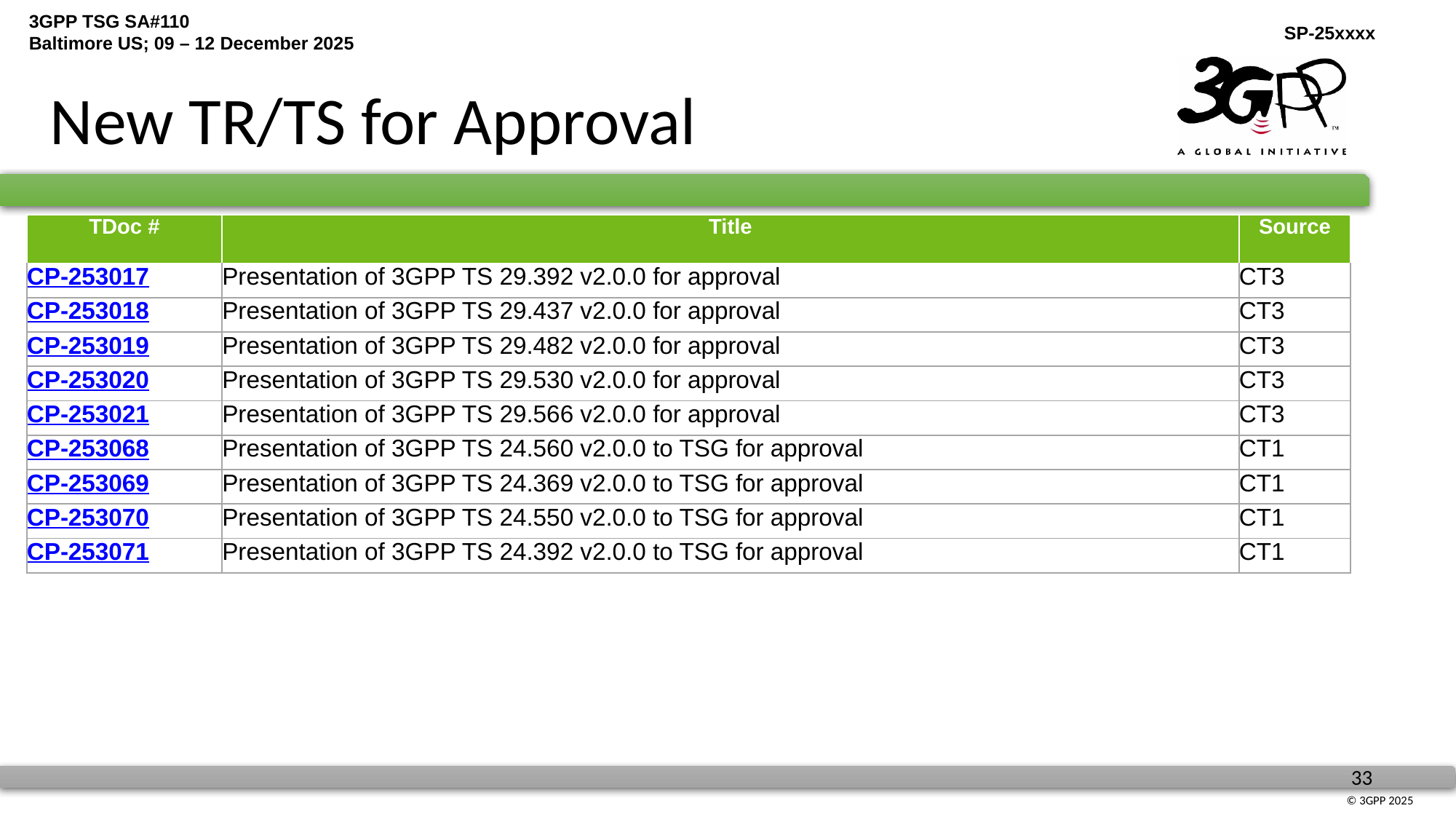

# New TR/TS for Approval
| TDoc # | Title | Source |
| --- | --- | --- |
| CP-253017 | Presentation of 3GPP TS 29.392 v2.0.0 for approval | CT3 |
| CP-253018 | Presentation of 3GPP TS 29.437 v2.0.0 for approval | CT3 |
| CP-253019 | Presentation of 3GPP TS 29.482 v2.0.0 for approval | CT3 |
| CP-253020 | Presentation of 3GPP TS 29.530 v2.0.0 for approval | CT3 |
| CP-253021 | Presentation of 3GPP TS 29.566 v2.0.0 for approval | CT3 |
| CP-253068 | Presentation of 3GPP TS 24.560 v2.0.0 to TSG for approval | CT1 |
| CP-253069 | Presentation of 3GPP TS 24.369 v2.0.0 to TSG for approval | CT1 |
| CP-253070 | Presentation of 3GPP TS 24.550 v2.0.0 to TSG for approval | CT1 |
| CP-253071 | Presentation of 3GPP TS 24.392 v2.0.0 to TSG for approval | CT1 |